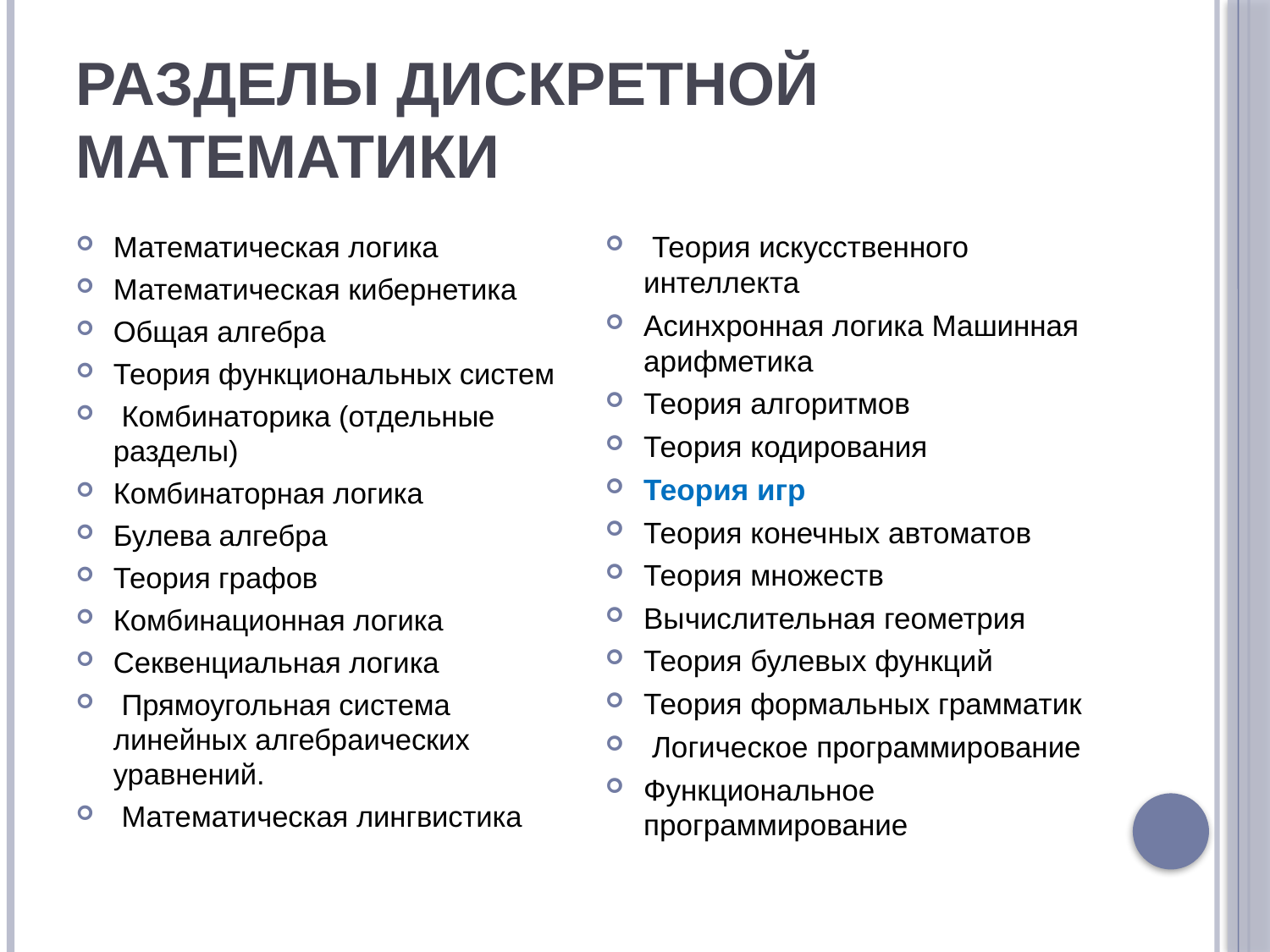

# Разделы дискретной математики
Математическая логика
Математическая кибернетика
Общая алгебра
Теория функциональных систем
 Комбинаторика (отдельные разделы)
Комбинаторная логика
Булева алгебра
Теория графов
Комбинационная логика
Секвенциальная логика
 Прямоугольная система линейных алгебраических   уравнений.
 Математическая лингвистика

 Теория искусственного интеллекта
Асинхронная логика Машинная арифметика
Теория алгоритмов
Теория кодирования
Теория игр
Теория конечных автоматов
Теория множеств
Вычислительная геометрия
Теория булевых функций
Теория формальных грамматик
 Логическое программирование
Функциональное программирование